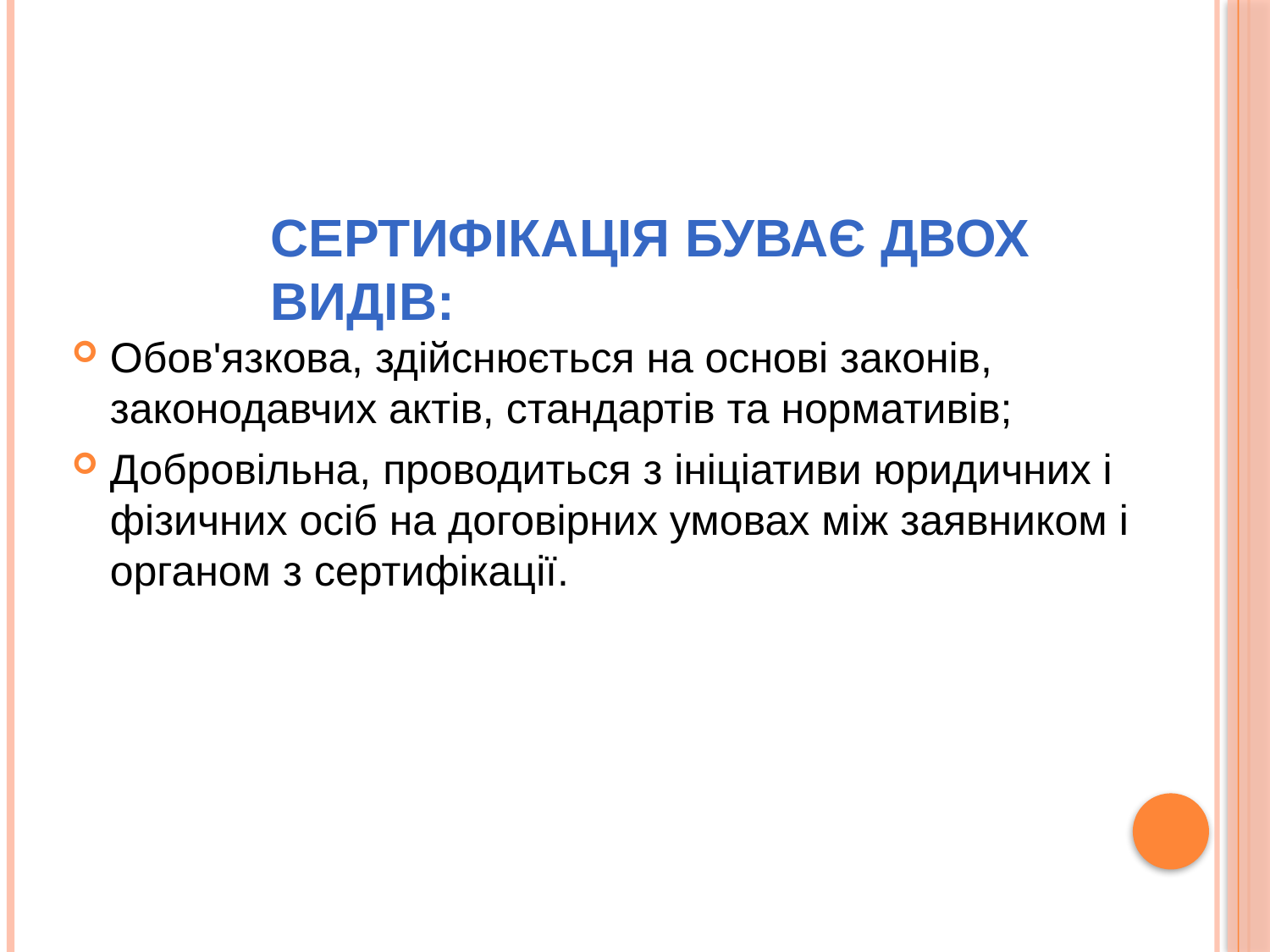

# Сертифікація буває двох видів:
Обов'язкова, здійснюється на основі законів, законодавчих актів, стандартів та нормативів;
Добровільна, проводиться з ініціативи юридичних і фізичних осіб на договірних умовах між заявником і органом з сертифікації.